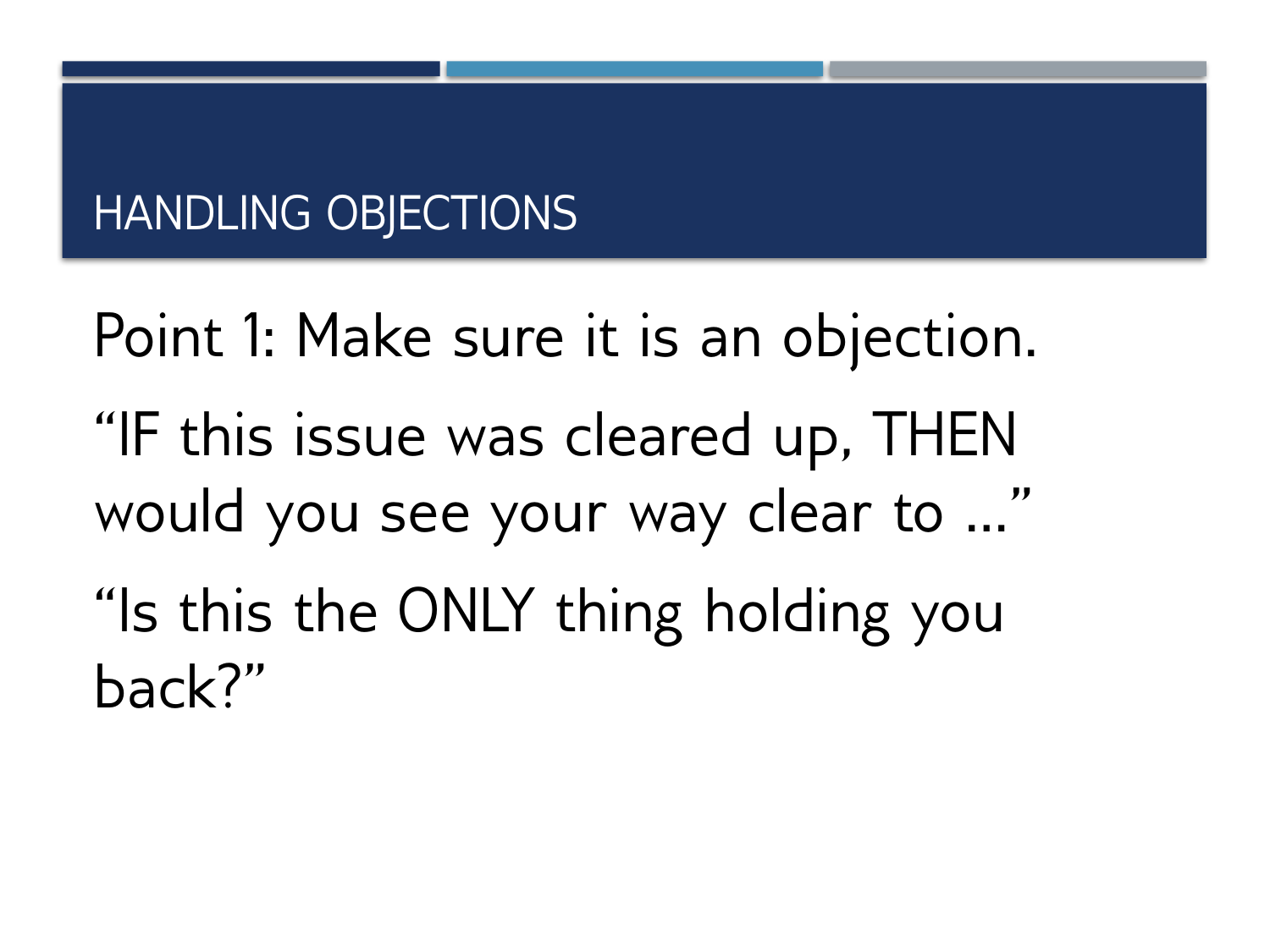

# HANDLING OBJECTIONS
Point 1: Make sure it is an objection.
“IF this issue was cleared up, THEN would you see your way clear to …”
“Is this the ONLY thing holding you back?”